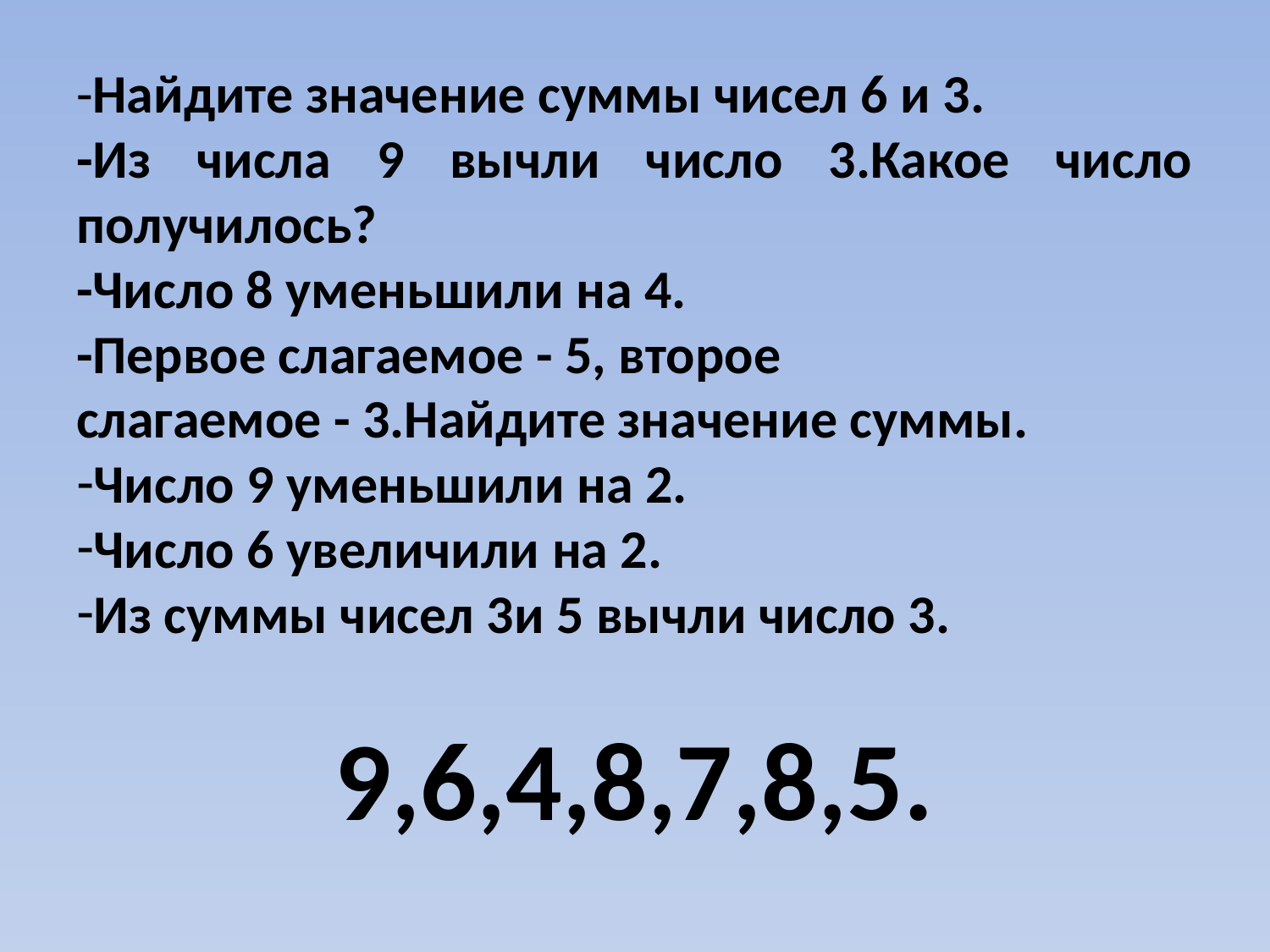

-Найдите значение суммы чисел 6 и 3.
-Из числа 9 вычли число 3.Какое число получилось?
-Число 8 уменьшили на 4.
-Первое слагаемое - 5, второе
слагаемое - 3.Найдите значение суммы.
Число 9 уменьшили на 2.
Число 6 увеличили на 2.
Из суммы чисел 3и 5 вычли число 3.

9,6,4,8,7,8,5.